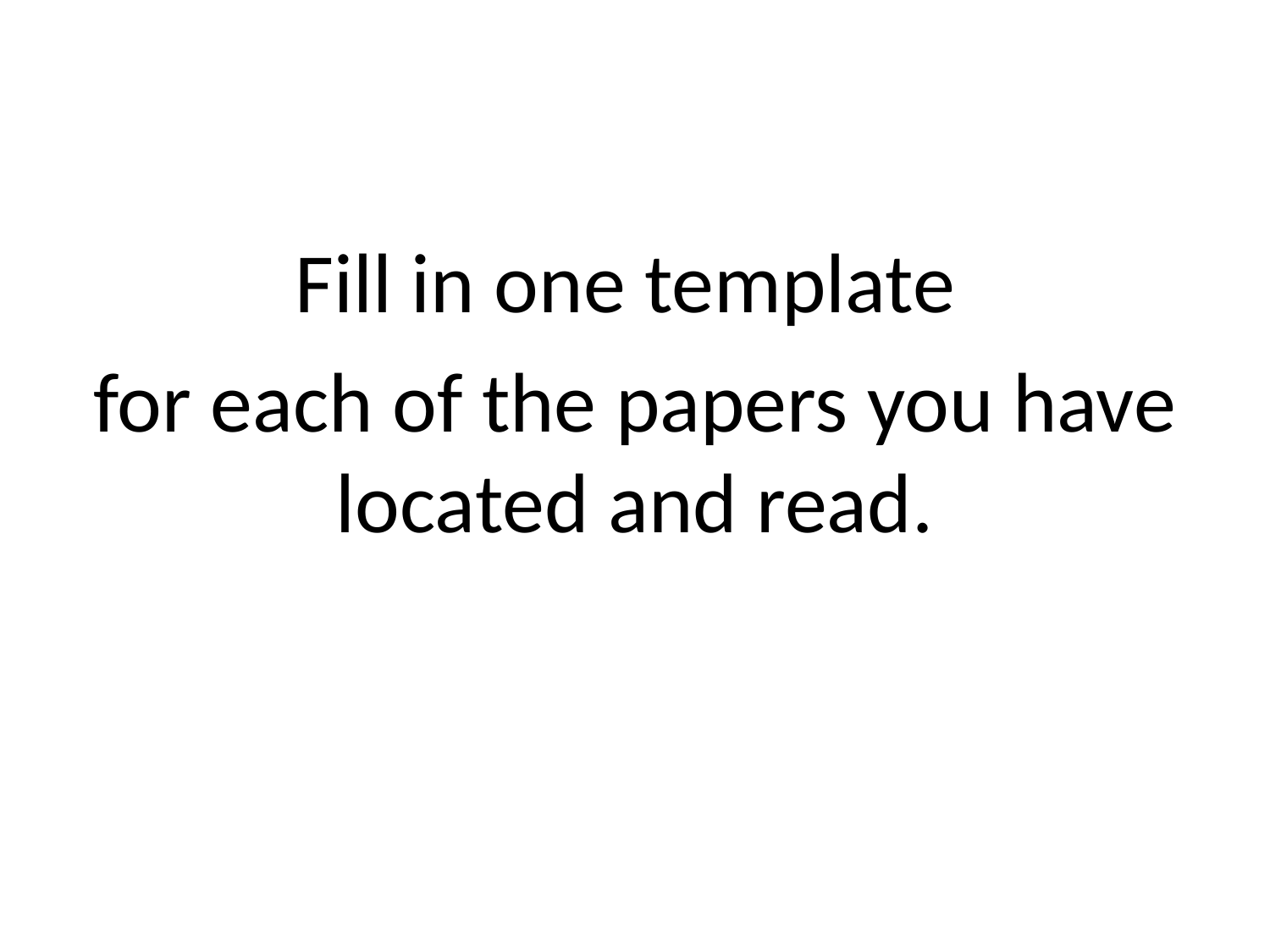

Fill in one template
for each of the papers you have located and read.